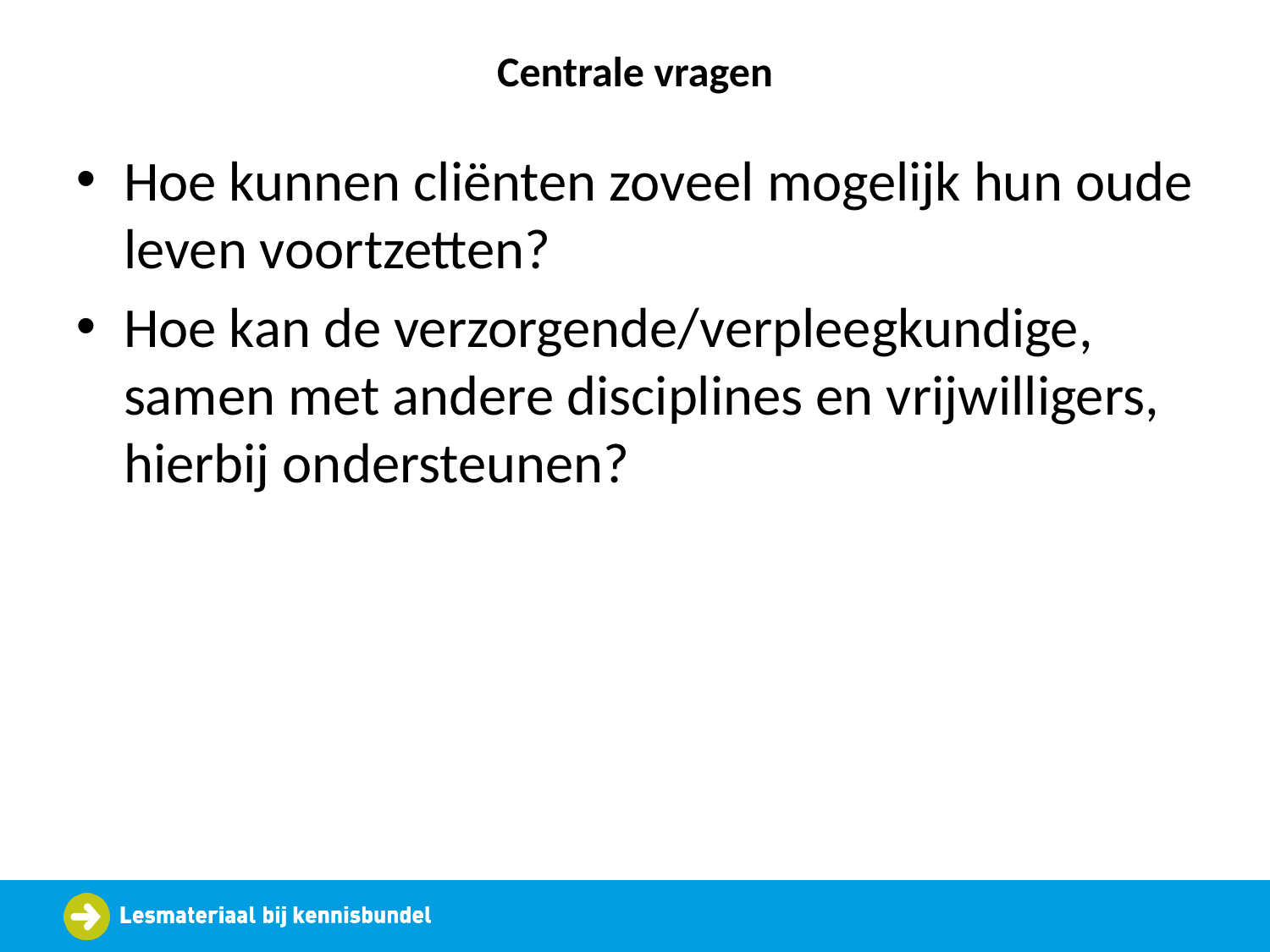

# Centrale vragen
Hoe kunnen cliënten zoveel mogelijk hun oude leven voortzetten?
Hoe kan de verzorgende/verpleegkundige, samen met andere disciplines en vrijwilligers, hierbij ondersteunen?